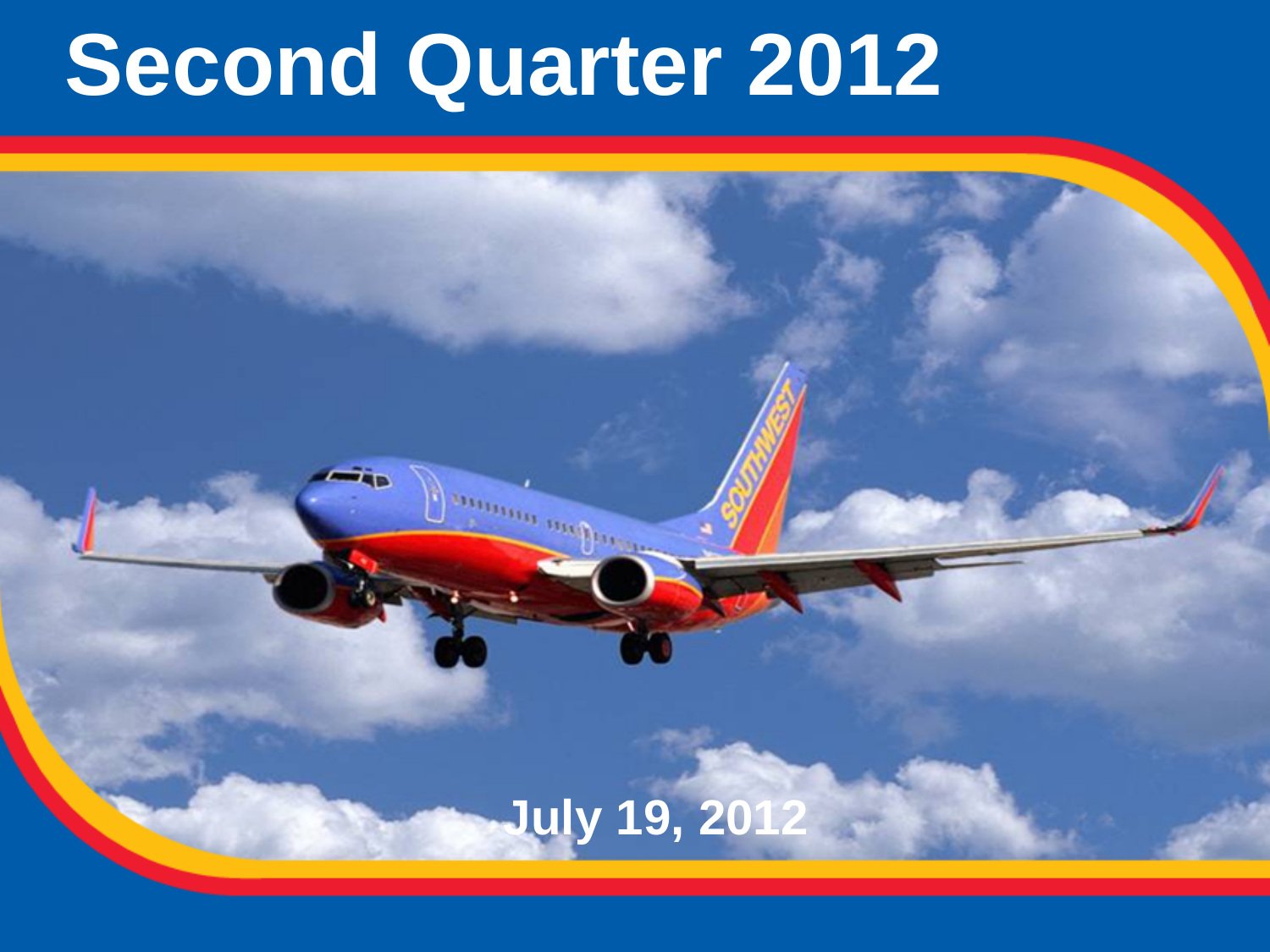

# Second Quarter 2012
July 19, 2012